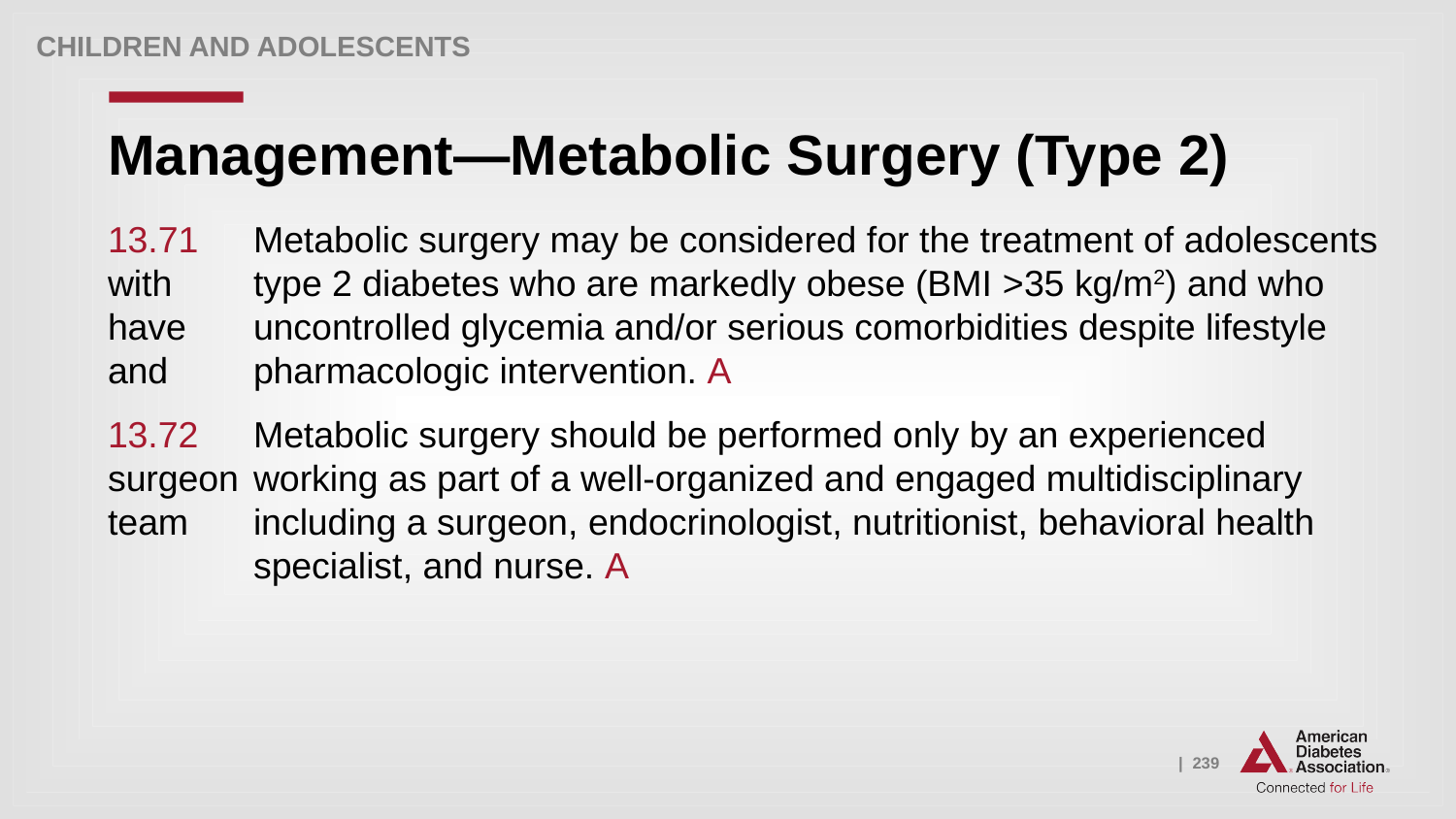

Children and adolescents
# Management—Metabolic Surgery (Type 2)
13.71 	Metabolic surgery may be considered for the treatment of adolescents with 	type 2 diabetes who are markedly obese (BMI >35 kg/m2) and who have 	uncontrolled glycemia and/or serious comorbidities despite lifestyle and 	pharmacologic intervention. A
13.72 	Metabolic surgery should be performed only by an experienced surgeon 	working as part of a well-organized and engaged multidisciplinary team 	including a surgeon, endocrinologist, nutritionist, behavioral health 	specialist, and nurse. A